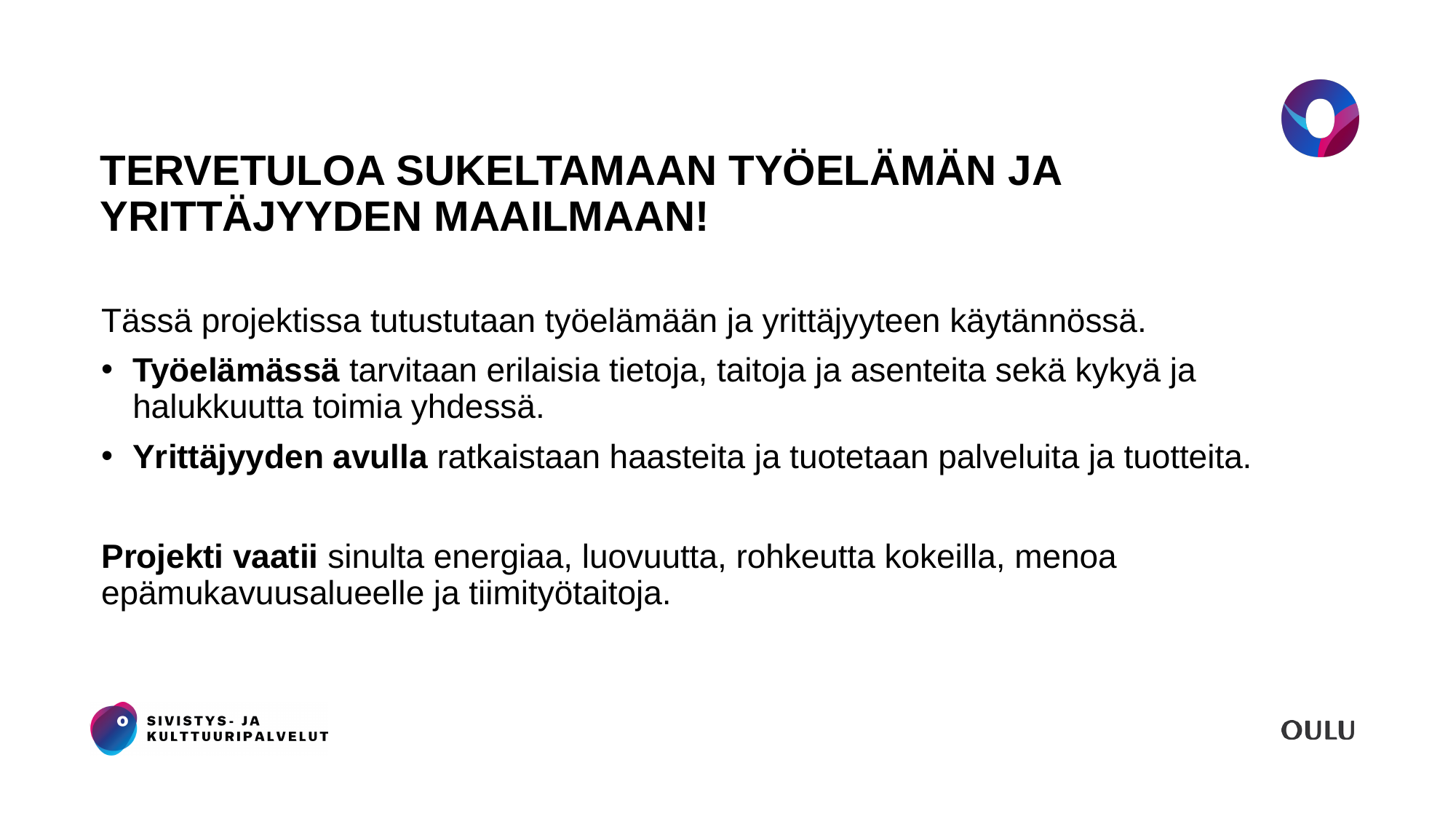

# TERVETULOA SUKELTAMAAN TYÖELÄMÄN JA YRITTÄJYYDEN MAAILMAAN!
Tässä projektissa tutustutaan työelämään ja yrittäjyyteen käytännössä.
Työelämässä tarvitaan erilaisia tietoja, taitoja ja asenteita sekä kykyä ja halukkuutta toimia yhdessä.
Yrittäjyyden avulla ratkaistaan haasteita ja tuotetaan palveluita ja tuotteita.

Projekti vaatii sinulta energiaa, luovuutta, rohkeutta kokeilla, menoa epämukavuusalueelle ja tiimityötaitoja.

23.3.2023